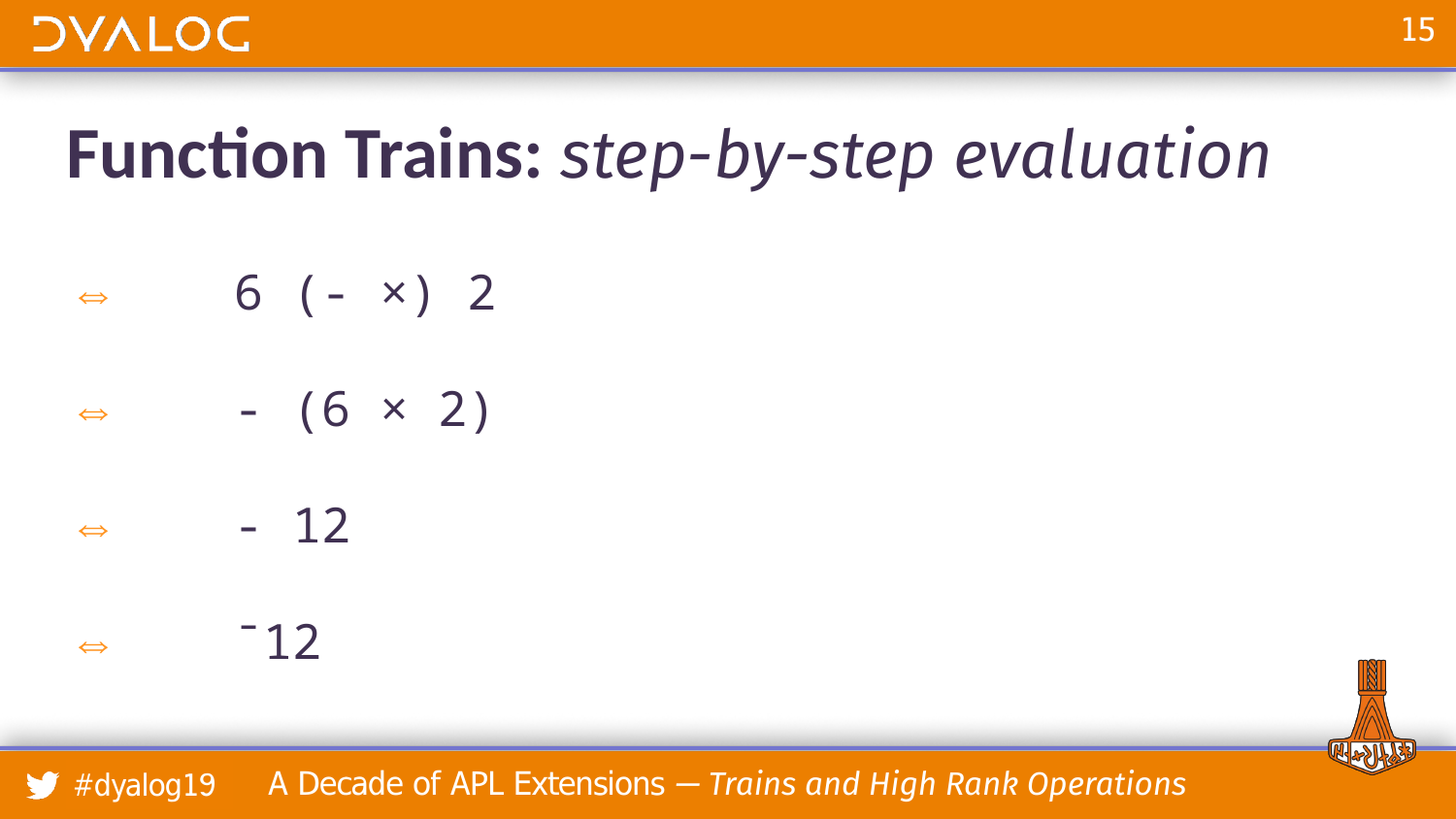

# Function Trains: step-by-step evaluation
⇔    6 (- ×) 2
⇔    - (6 × 2)
⇔    - 12
⇔    ¯12